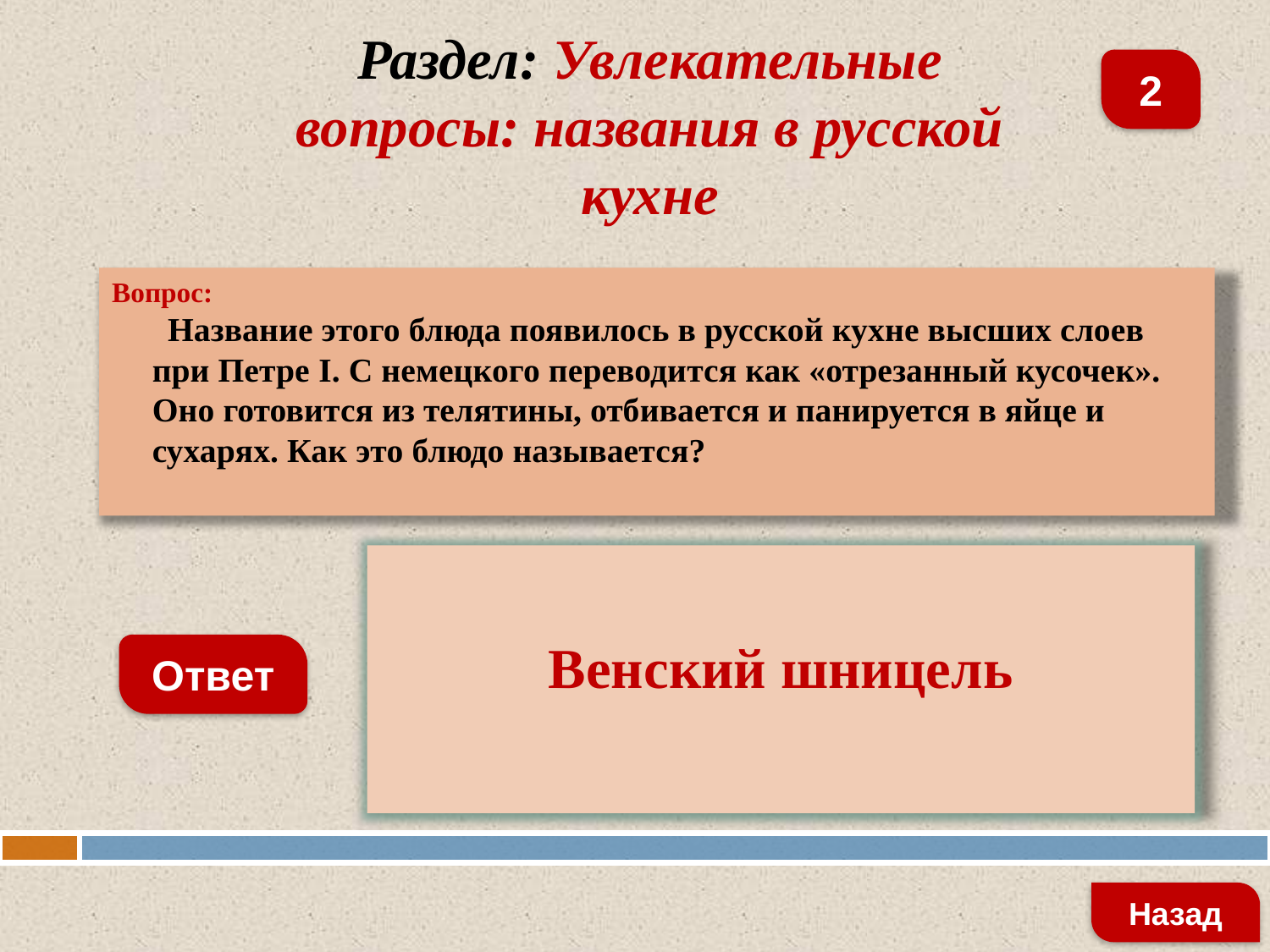

2
Раздел: Увлекательные вопросы: названия в русской кухне
Вопрос:
        Название этого блюда появилось в русской кухне высших слоев при Петре I. С немецкого переводится как «отрезанный кусочек». Оно готовится из телятины, отбивается и панируется в яйце и сухарях. Как это блюдо называется?

Венский шницель
Ответ

Назад